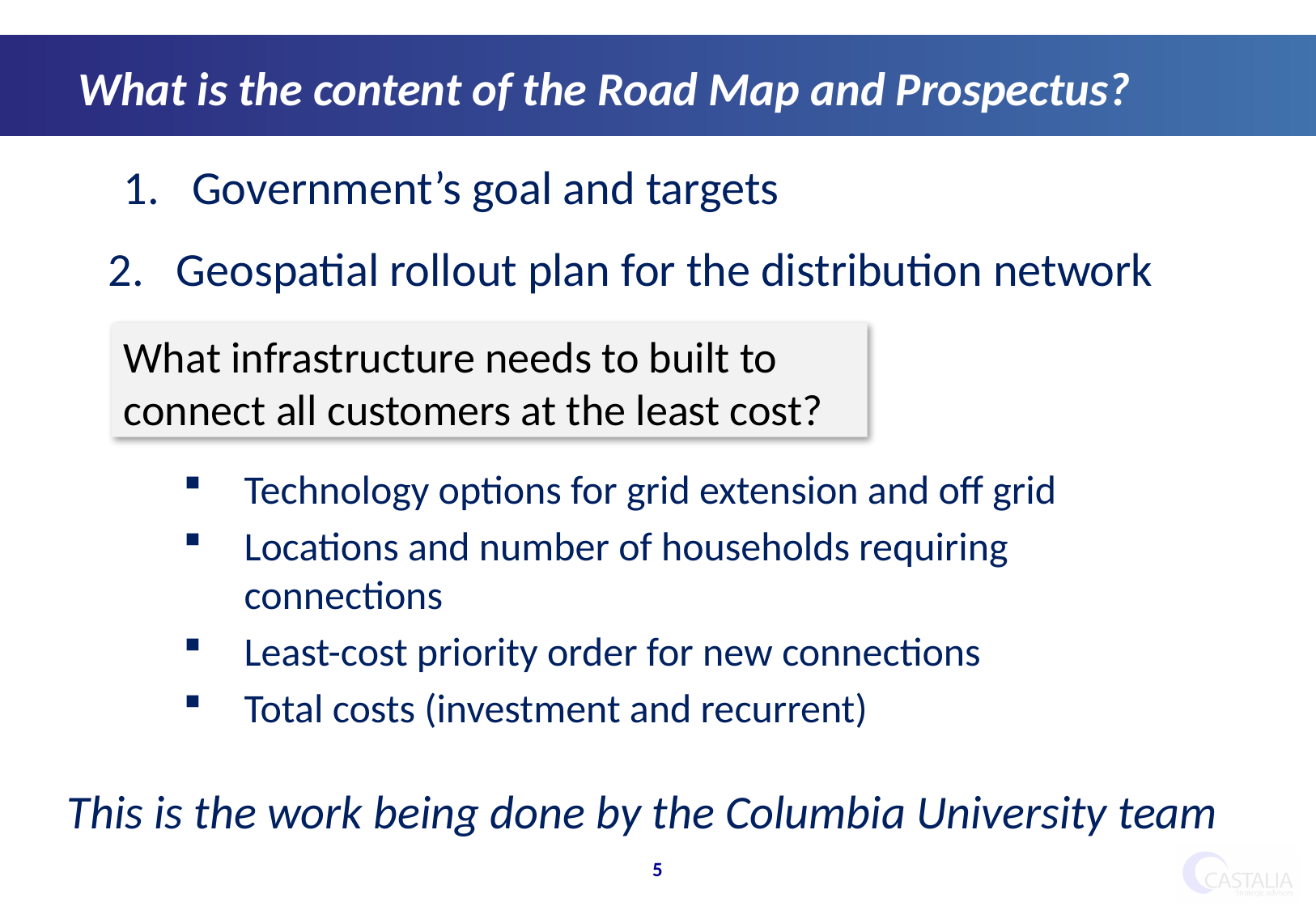

What is the content of the Road Map and Prospectus?
Government’s goal and targets
Geospatial rollout plan for the distribution network
What infrastructure needs to built to connect all customers at the least cost?
Technology options for grid extension and off grid
Locations and number of households requiring connections
Least-cost priority order for new connections
Total costs (investment and recurrent)
This is the work being done by the Columbia University team

5